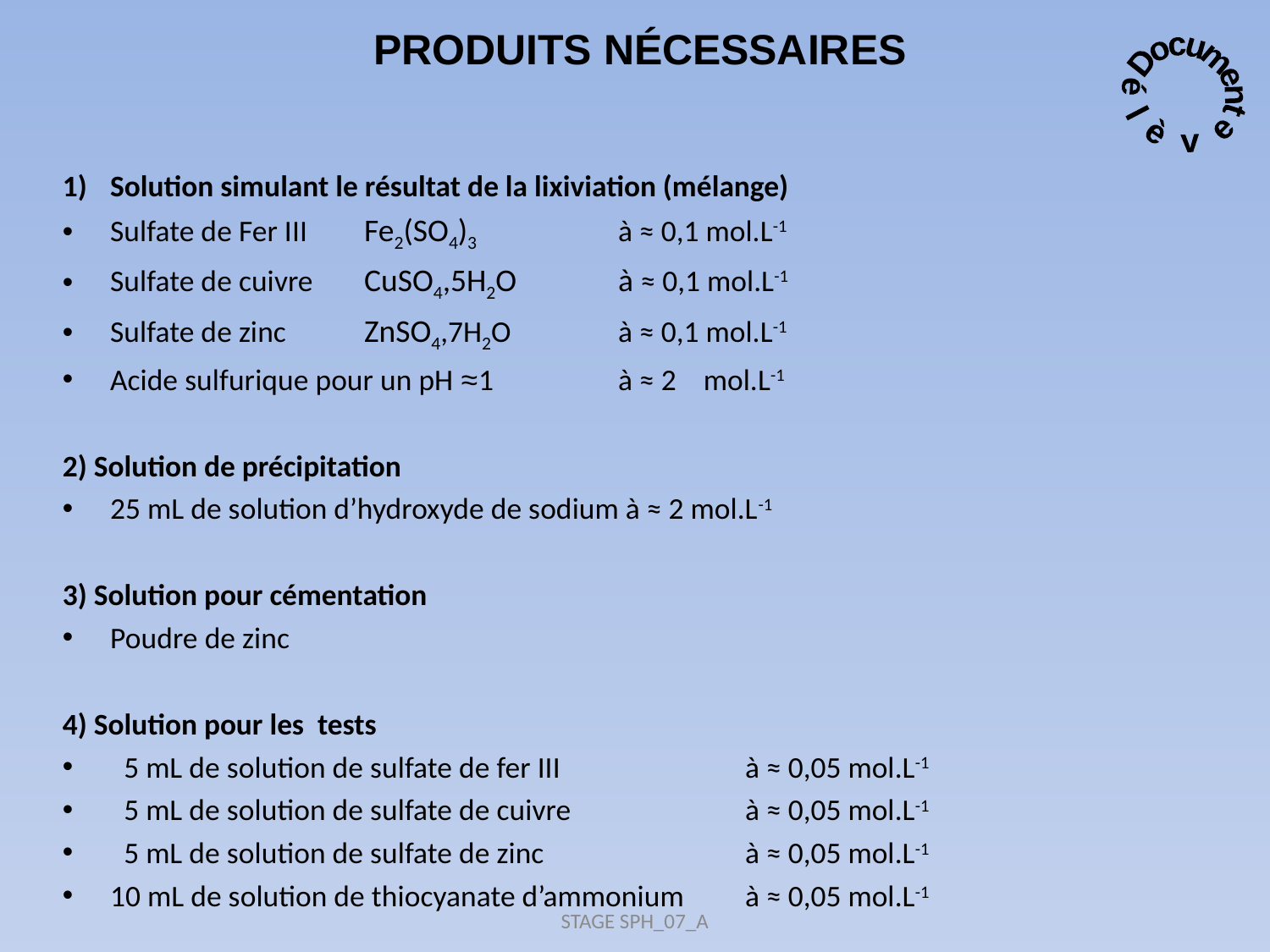

PRODUITS NÉCESSAIRES
Document

élève
Solution simulant le résultat de la lixiviation (mélange)
Sulfate de Fer III 	Fe2(SO4)3 	    	à ≈ 0,1 mol.L-1
Sulfate de cuivre	CuSO4,5H2O 	à ≈ 0,1 mol.L-1
Sulfate de zinc 	ZnSO4,7H2O 	à ≈ 0,1 mol.L-1
Acide sulfurique pour un pH ≈1 	à ≈ 2    mol.L-1

2) Solution de précipitation
25 mL de solution d’hydroxyde de sodium à ≈ 2 mol.L-1

3) Solution pour cémentation
Poudre de zinc

4) Solution pour les  tests
  5 mL de solution de sulfate de fer III		à ≈ 0,05 mol.L-1
  5 mL de solution de sulfate de cuivre		à ≈ 0,05 mol.L-1
  5 mL de solution de sulfate de zinc 		à ≈ 0,05 mol.L-1
10 mL de solution de thiocyanate d’ammonium 	à ≈ 0,05 mol.L-1

STAGE SPH_07_A